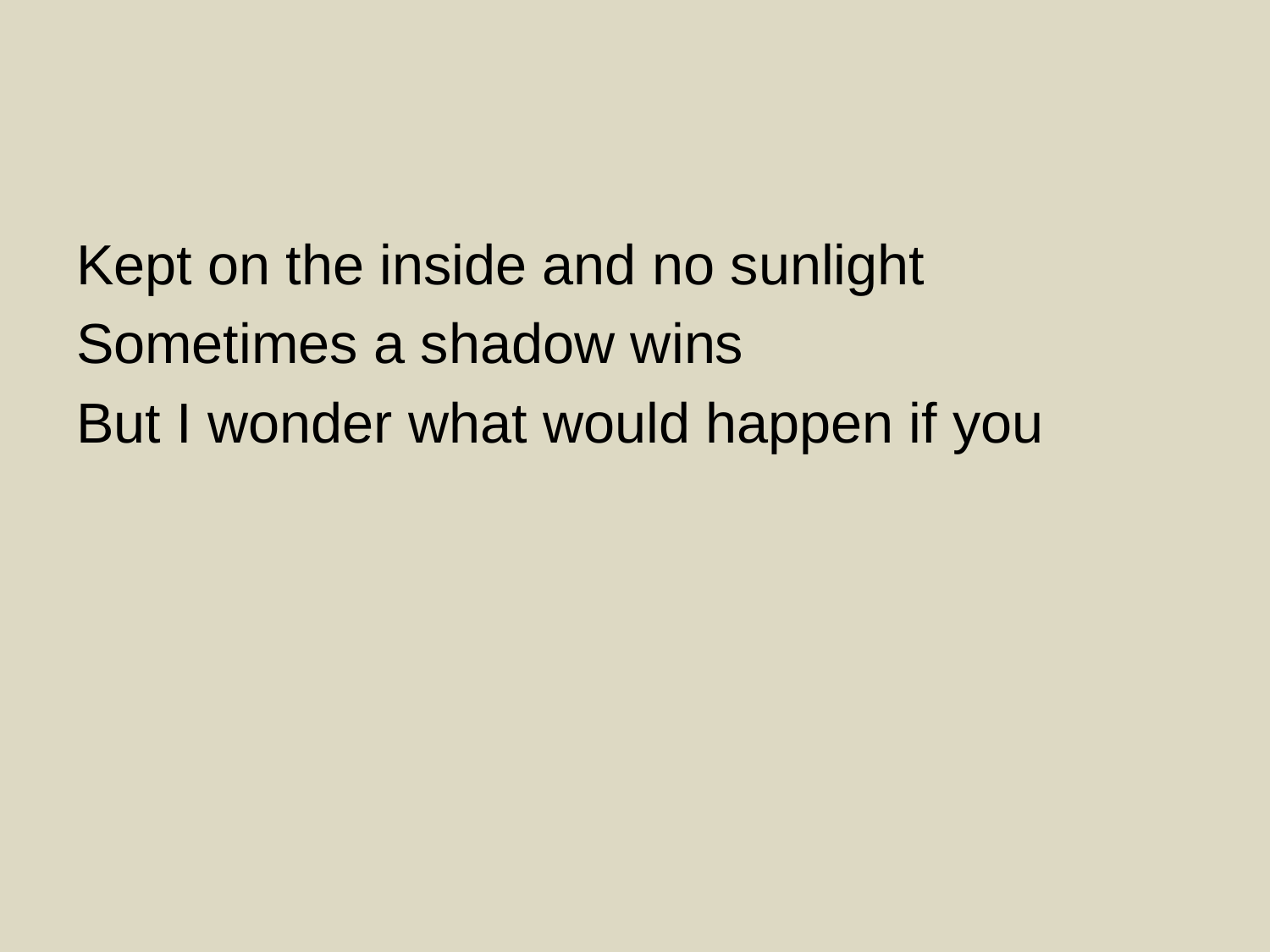

#
Kept on the inside and no sunlight
Sometimes a shadow wins
But I wonder what would happen if you